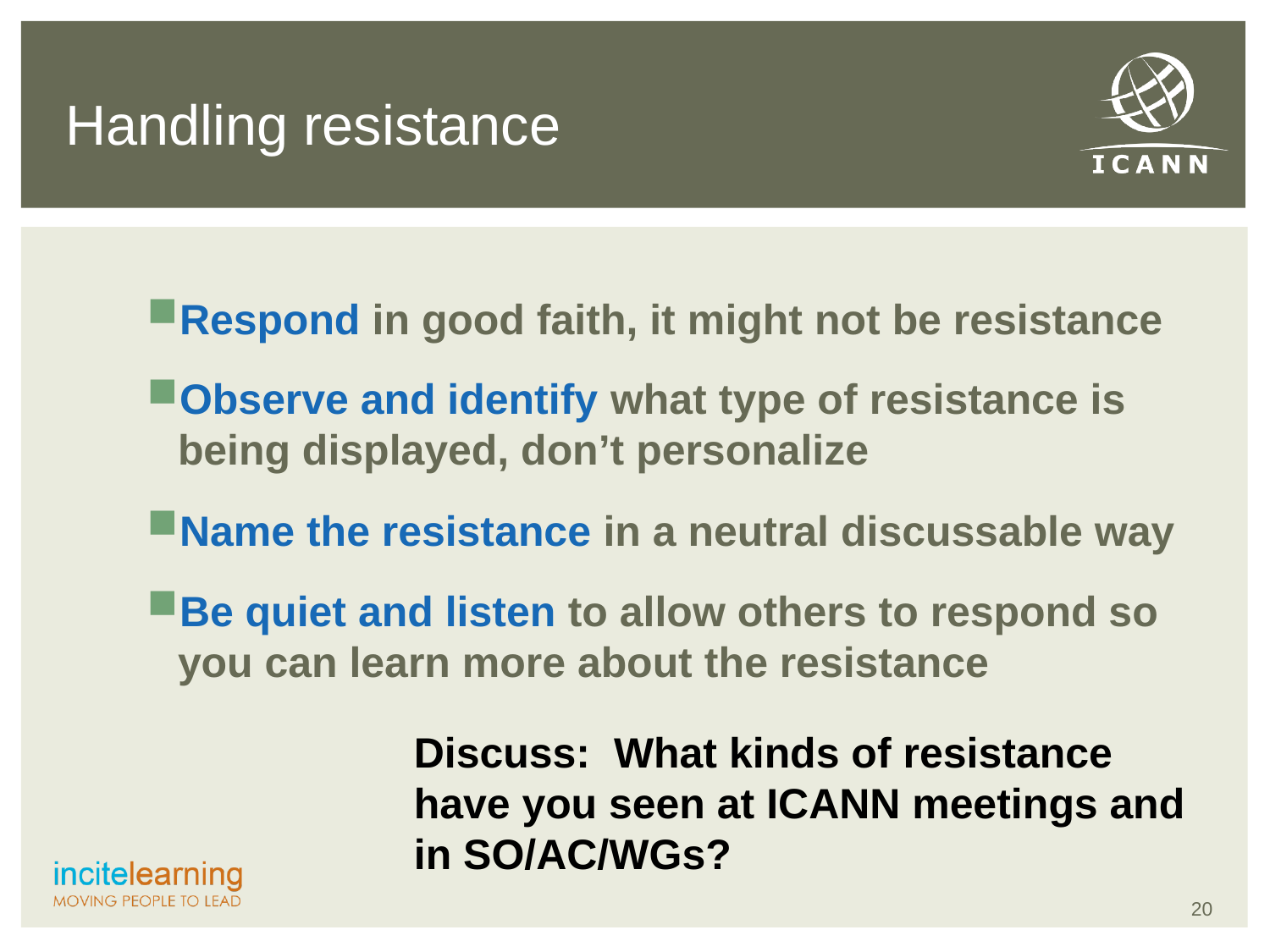

# Handling resistance
Respond in good faith, it might not be resistance
Observe and identify what type of resistance is being displayed, don’t personalize
Name the resistance in a neutral discussable way
Be quiet and listen to allow others to respond so you can learn more about the resistance
Discuss:  What kinds of resistance have you seen at ICANN meetings and in SO/AC/WGs?
20